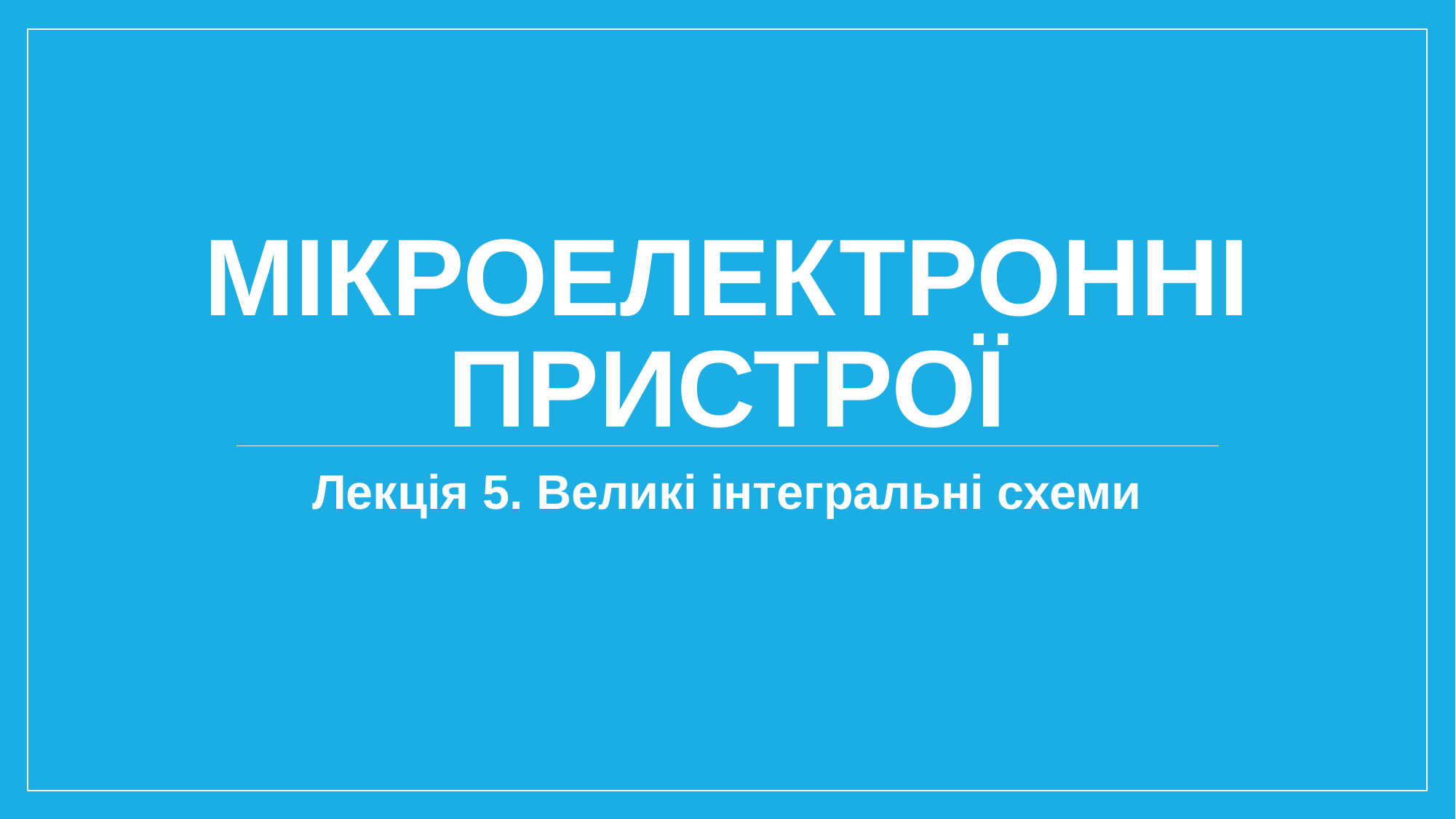

# Мікроелектронні пристрої
Лекція 5. Великі інтегральні схеми